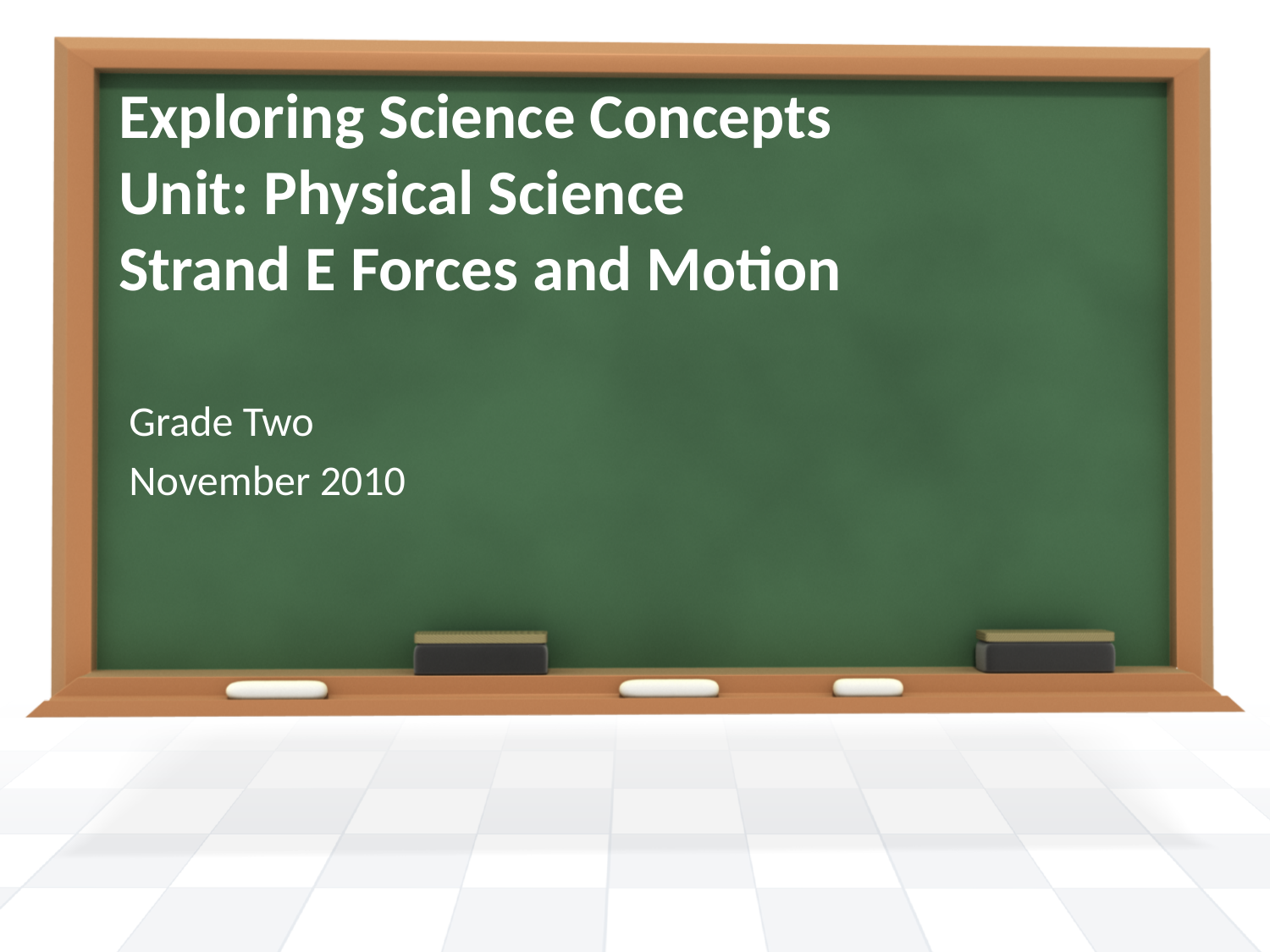

# Exploring Science Concepts Unit: Physical Science Strand E Forces and Motion

Grade Two
November 2010